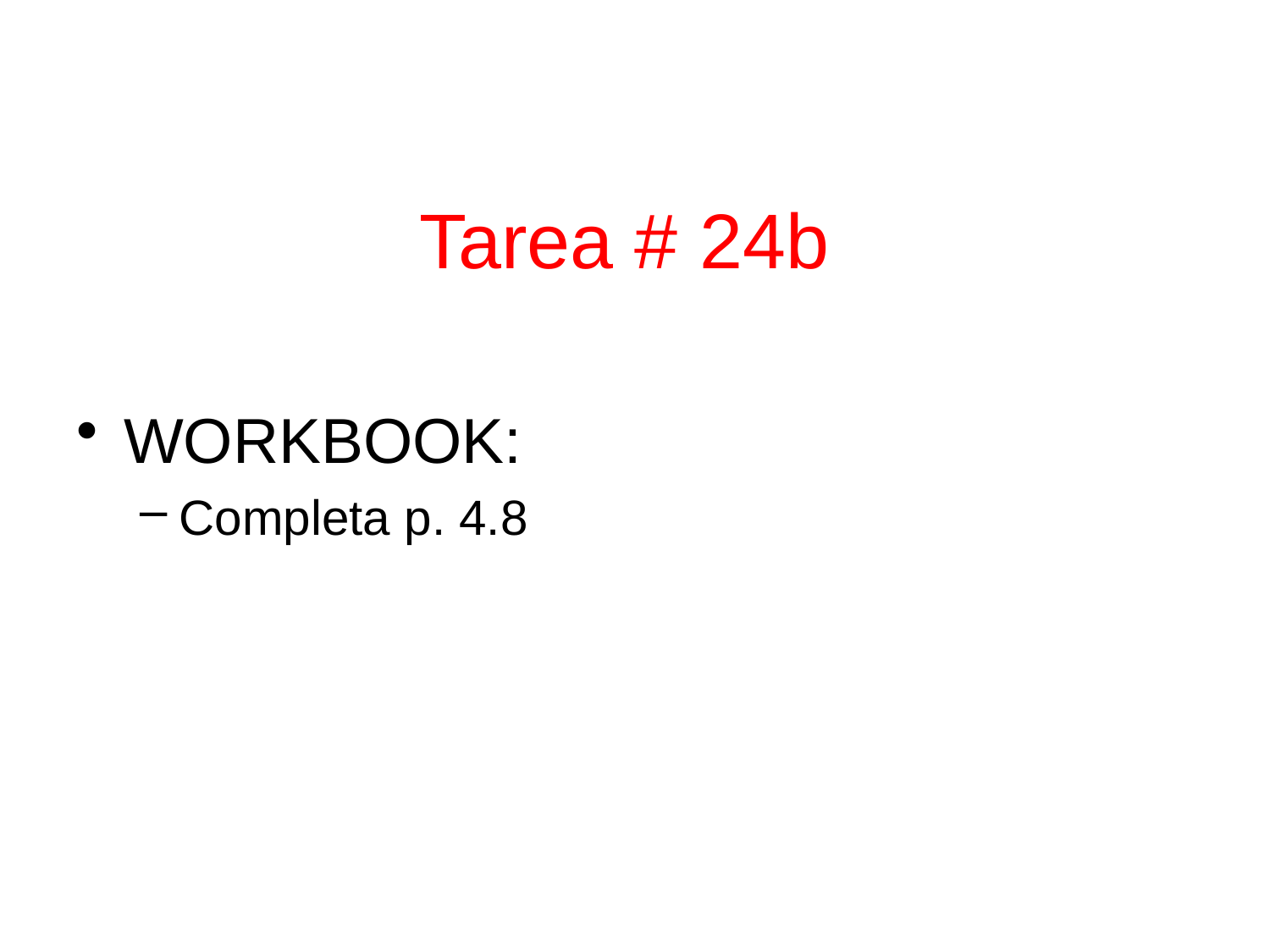

WORKBOOK:
Completa p. 4.8
Tarea # 24b